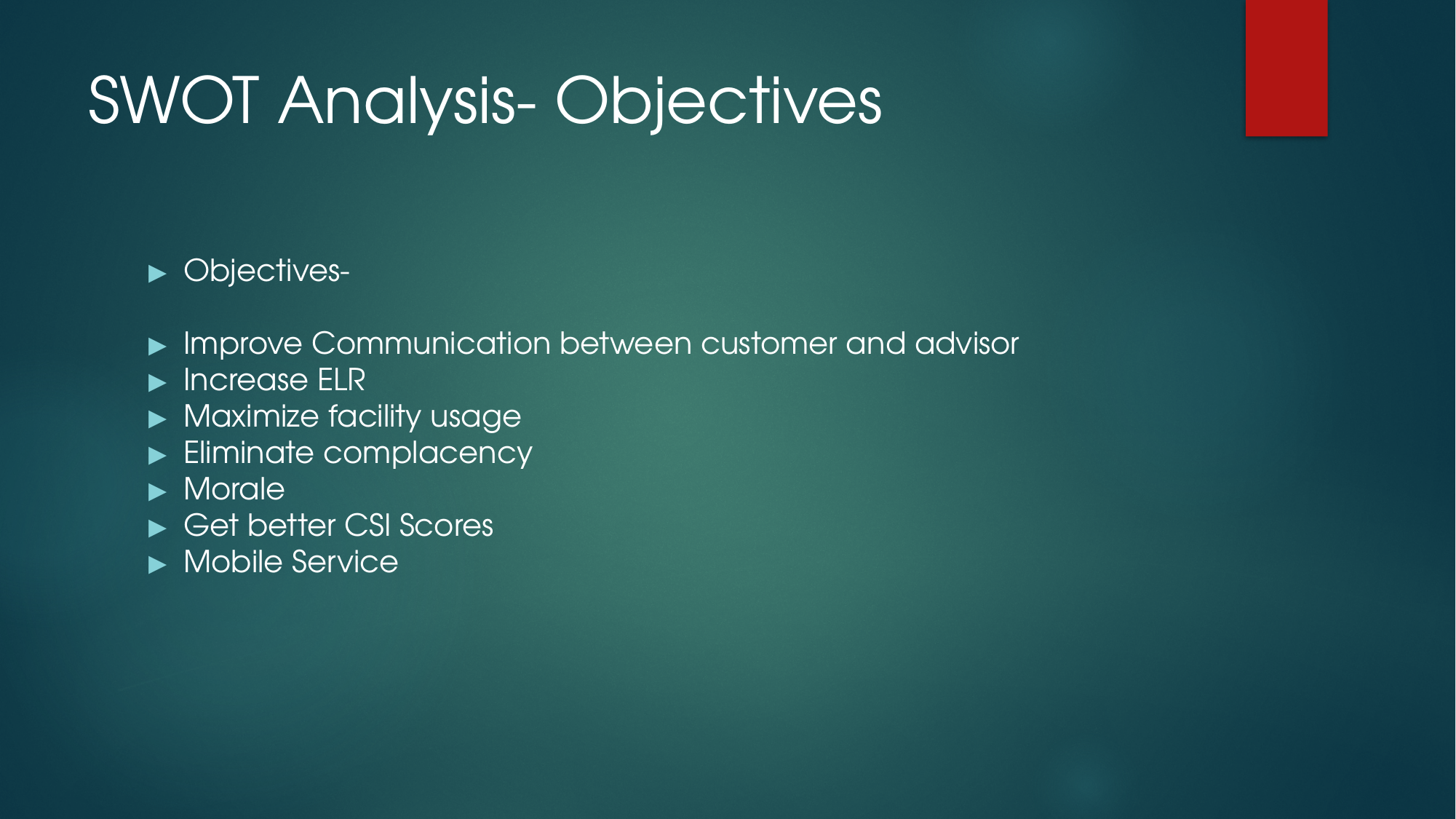

# SWOT Analysis- Objectives
Objectives-

Improve Communication between customer and advisor
Increase ELR
Maximize facility usage
Eliminate complacency
Morale
Get better CSI Scores
Mobile Service